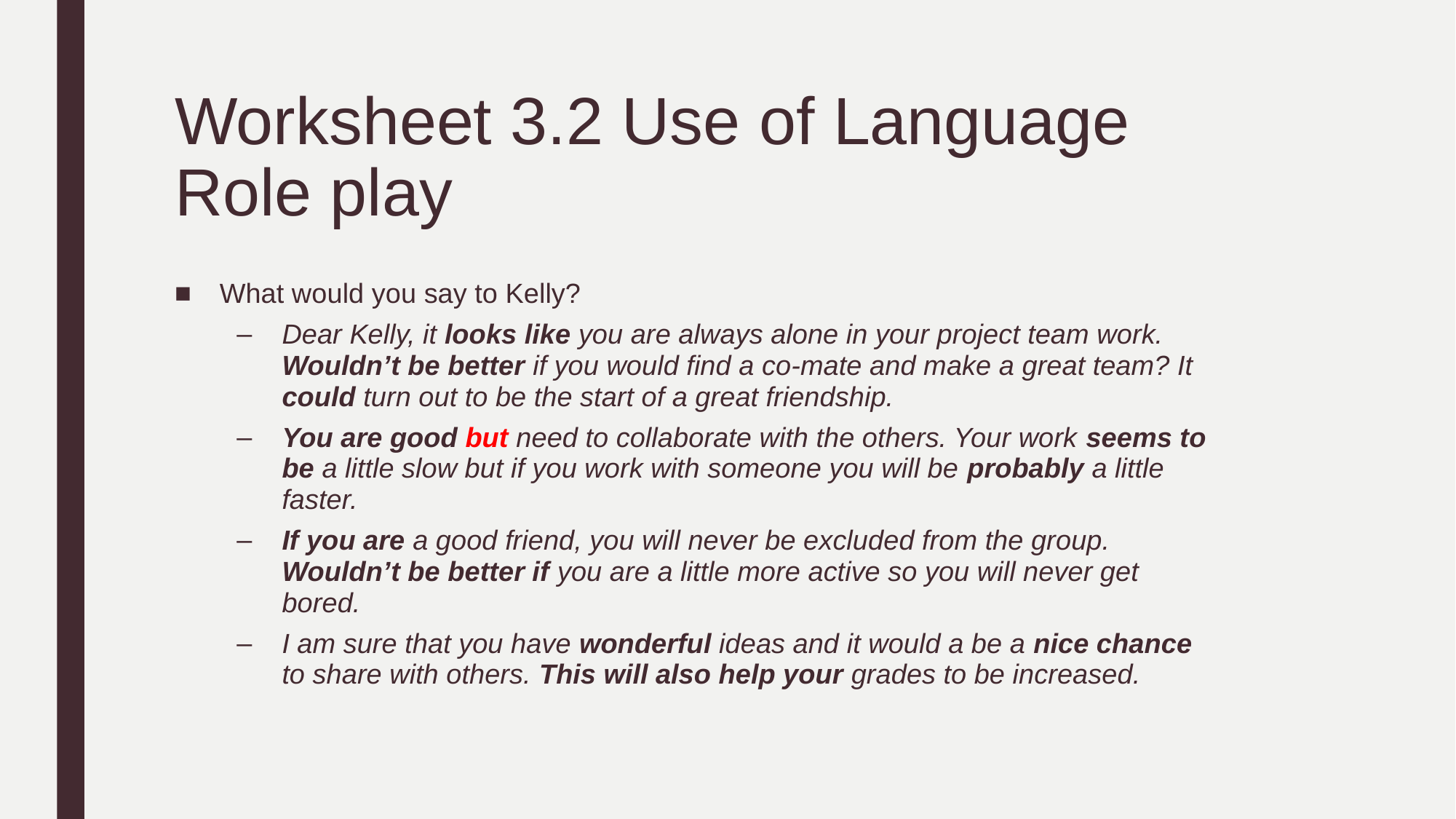

# Worksheet 3.2 Use of Language Role play
What would you say to Kelly?
Dear Kelly, it looks like you are always alone in your project team work. Wouldn’t be better if you would find a co-mate and make a great team? It could turn out to be the start of a great friendship.
You are good but need to collaborate with the others. Your work seems to be a little slow but if you work with someone you will be probably a little faster.
If you are a good friend, you will never be excluded from the group. Wouldn’t be better if you are a little more active so you will never get bored.
I am sure that you have wonderful ideas and it would a be a nice chance to share with others. This will also help your grades to be increased.